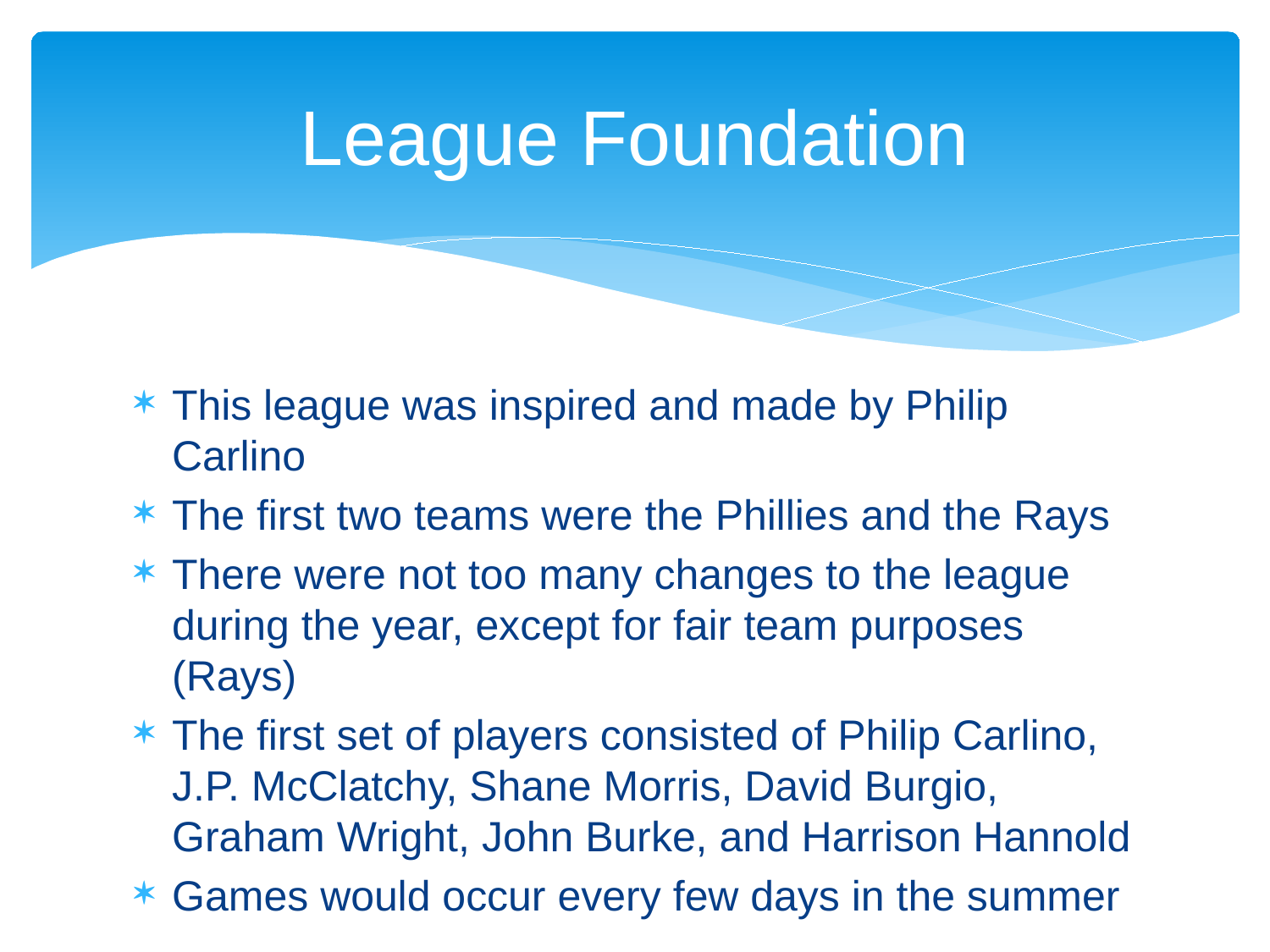

# League Foundation
This league was inspired and made by Philip Carlino
The first two teams were the Phillies and the Rays
There were not too many changes to the league during the year, except for fair team purposes (Rays)
The first set of players consisted of Philip Carlino, J.P. McClatchy, Shane Morris, David Burgio, Graham Wright, John Burke, and Harrison Hannold
Games would occur every few days in the summer